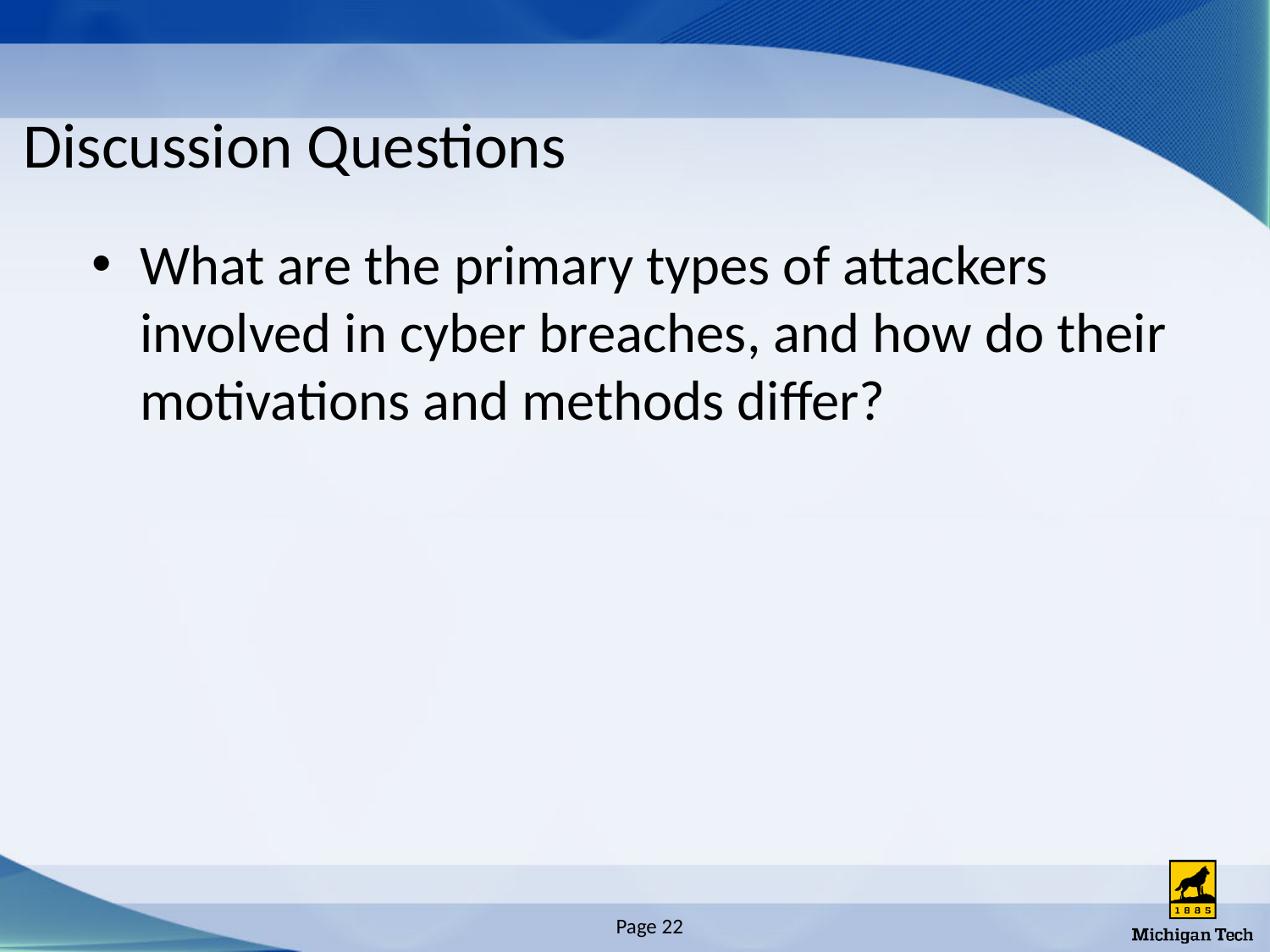

# Discussion Questions
What are the primary types of attackers involved in cyber breaches, and how do their motivations and methods differ?